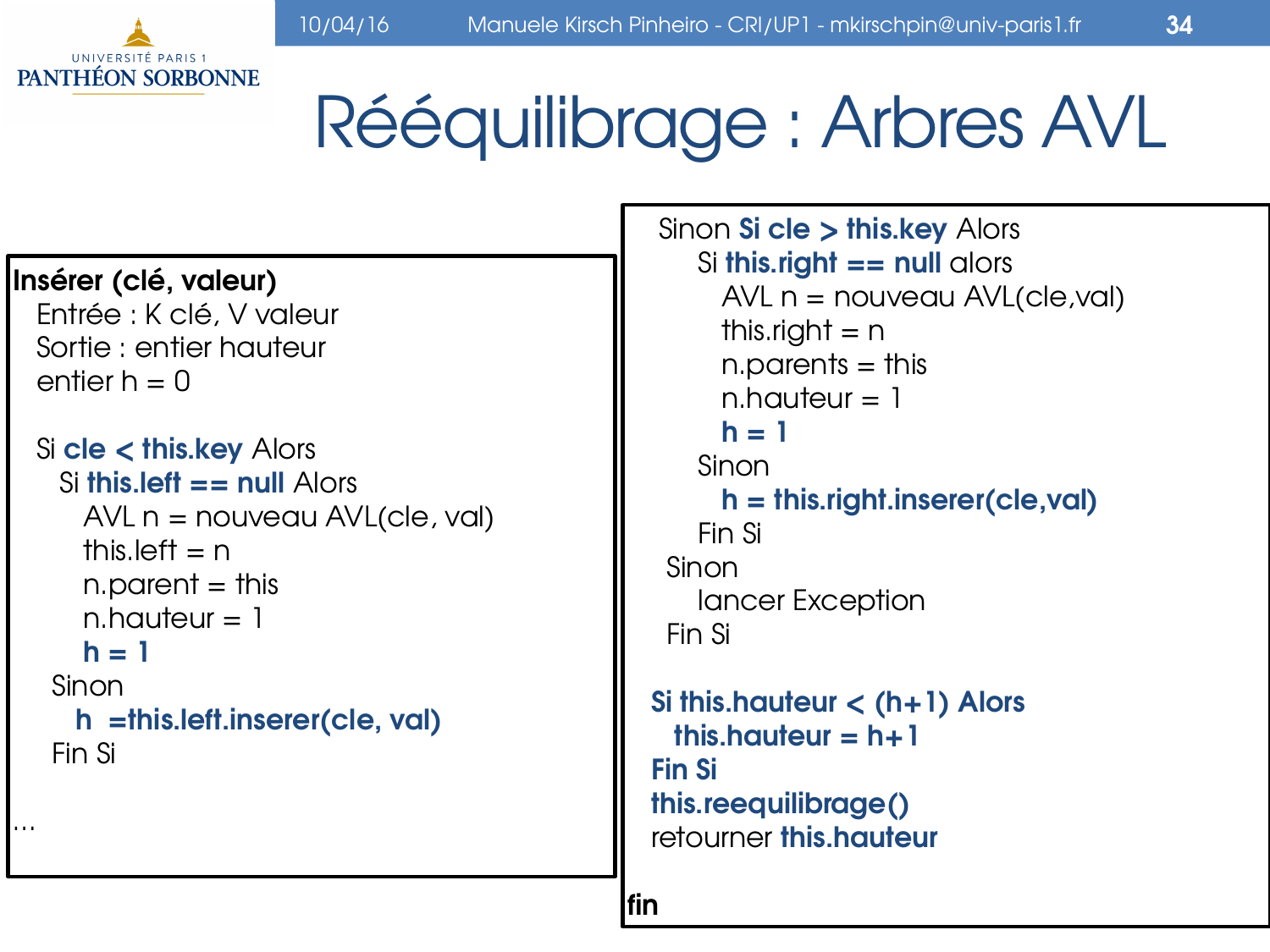

10/04/16
Manuele Kirsch Pinheiro - CRI/UP1 - mkirschpin@univ-paris1.fr
34
# Rééquilibrage : Arbres AVL
    Sinon Si cle > this.key Alors
         Si this.right == null alors
            AVL n = nouveau AVL(cle,val)
            this.right = n
            n.parents = this
            n.hauteur = 1
            h = 1
         Sinon
            h = this.right.inserer(cle,val)
         Fin Si
     Sinon
         lancer Exception
     Fin Si

   Si this.hauteur < (h+1) Alors
      this.hauteur = h+1
   Fin Si
   this.reequilibrage()
   retourner this.hauteur

fin
Insérer (clé, valeur)
   Entrée : K clé, V valeur
   Sortie : entier hauteur
   entier h = 0

   Si cle < this.key Alors
      Si this.left == null Alors
         AVL n = nouveau AVL(cle, val)
         this.left = n
         n.parent = this
         n.hauteur = 1
         h = 1
     Sinon
        h  =this.left.inserer(cle, val)
     Fin Si

…